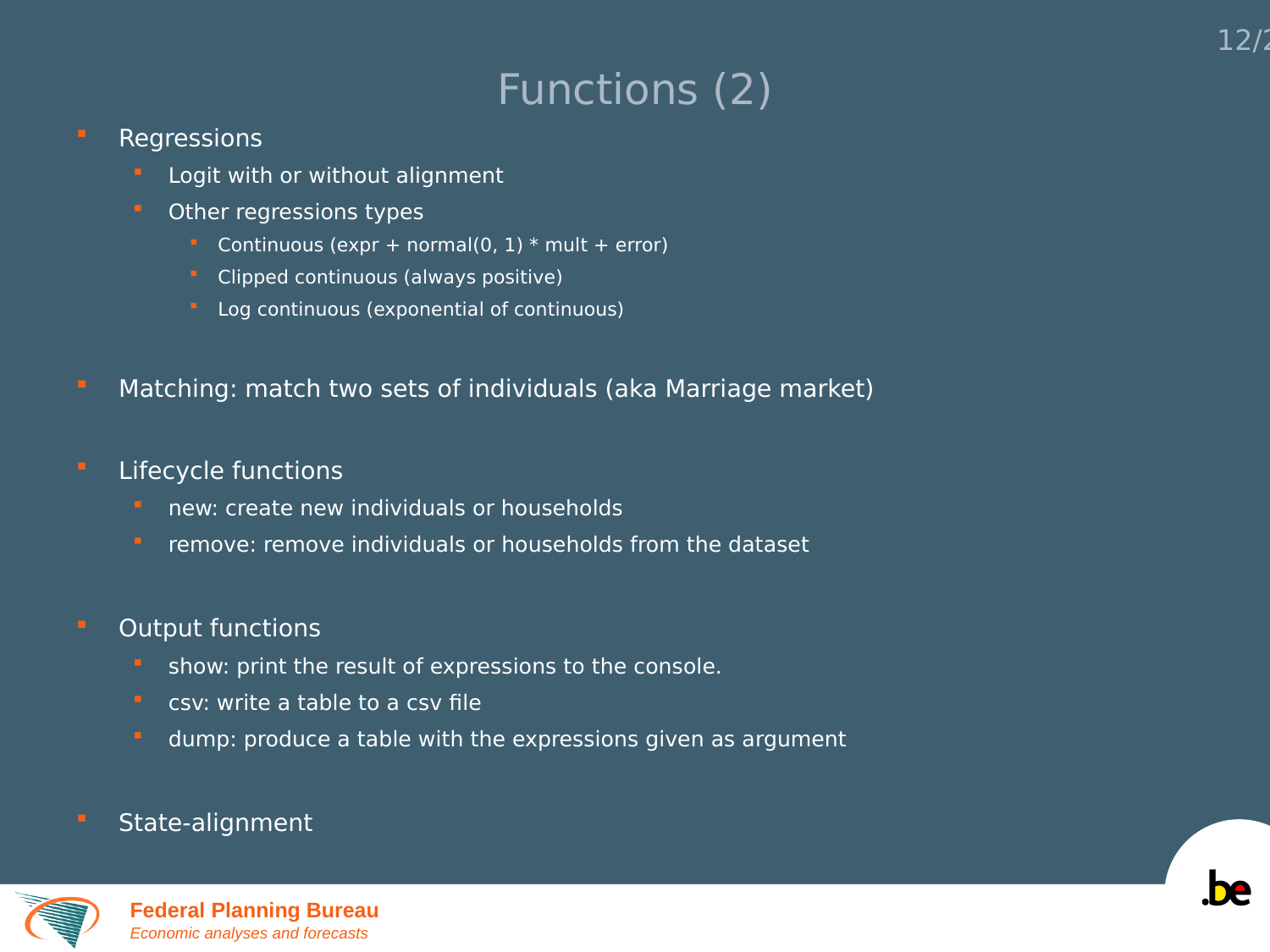

# Functions (2)
Regressions
Logit with or without alignment
Other regressions types
Continuous (expr + normal(0, 1) * mult + error)
Clipped continuous (always positive)
Log continuous (exponential of continuous)

Matching: match two sets of individuals (aka Marriage market)

Lifecycle functions
new: create new individuals or households
remove: remove individuals or households from the dataset

Output functions
show: print the result of expressions to the console.
csv: write a table to a csv file
dump: produce a table with the expressions given as argument

State-alignment